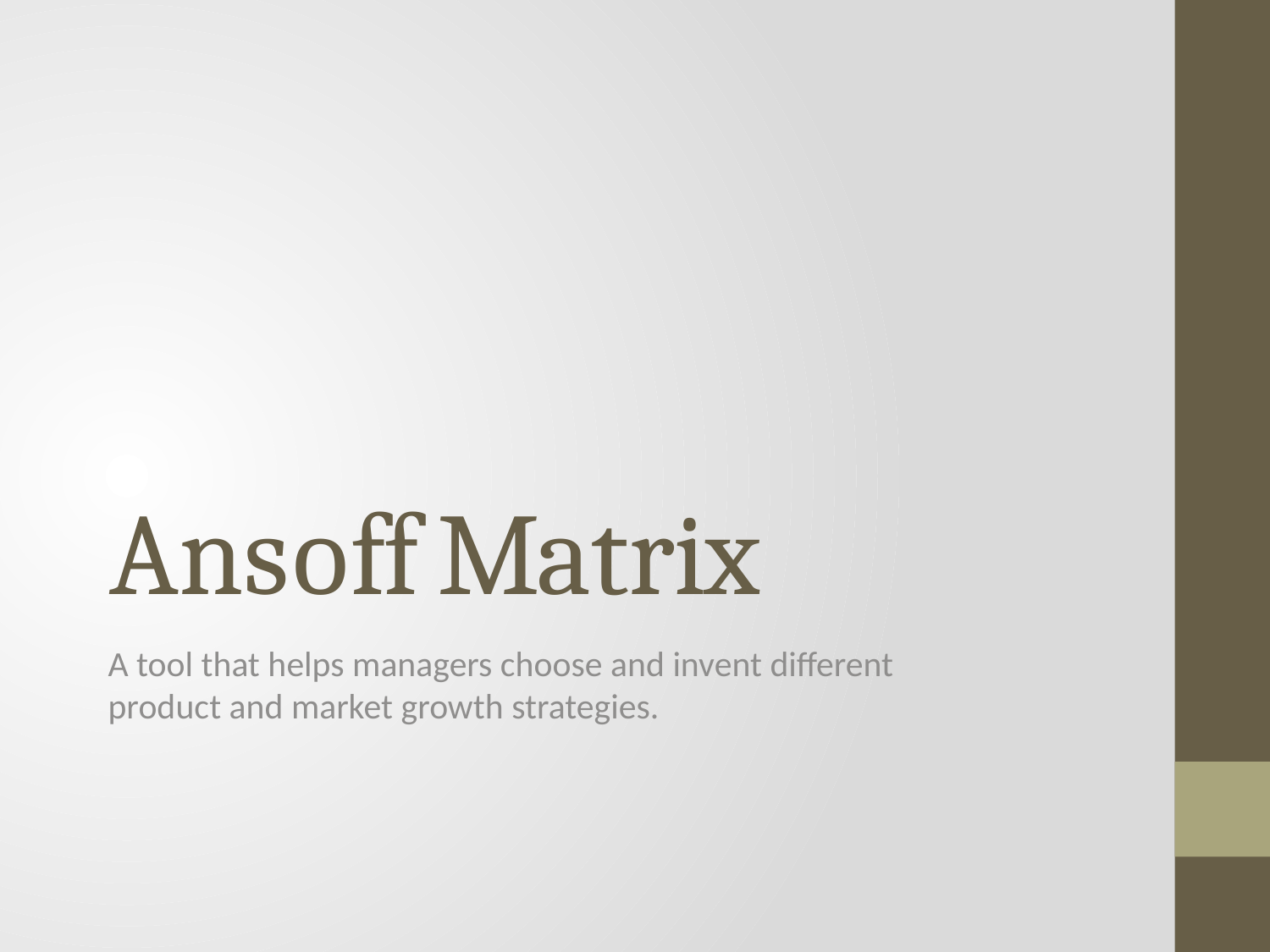

# Ansoff Matrix
A tool that helps managers choose and invent different product and market growth strategies.